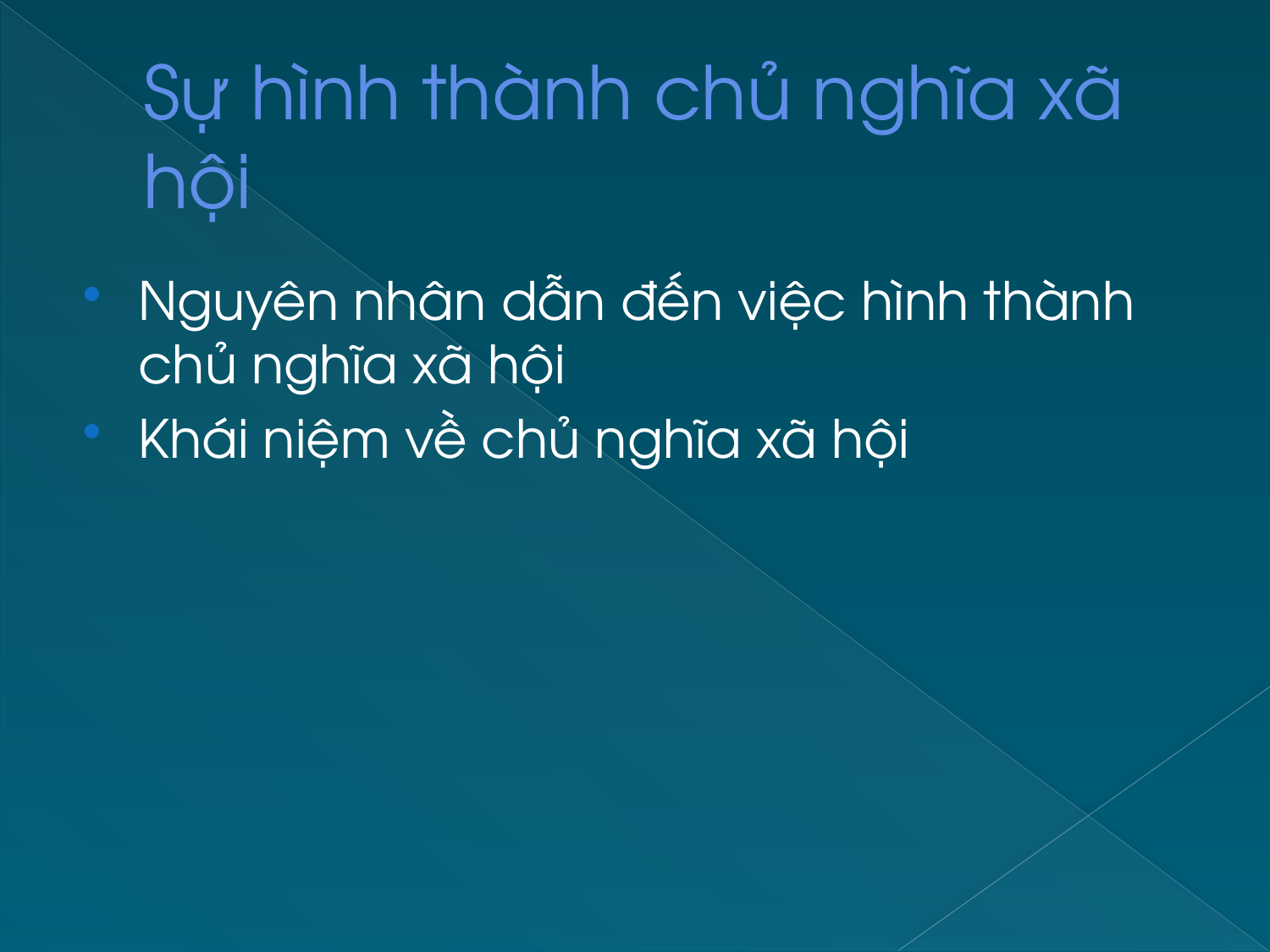

# Sự hình thành chủ nghĩa xã hội
Nguyên nhân dẫn đến việc hình thành chủ nghĩa xã hội
Khái niệm về chủ nghĩa xã hội